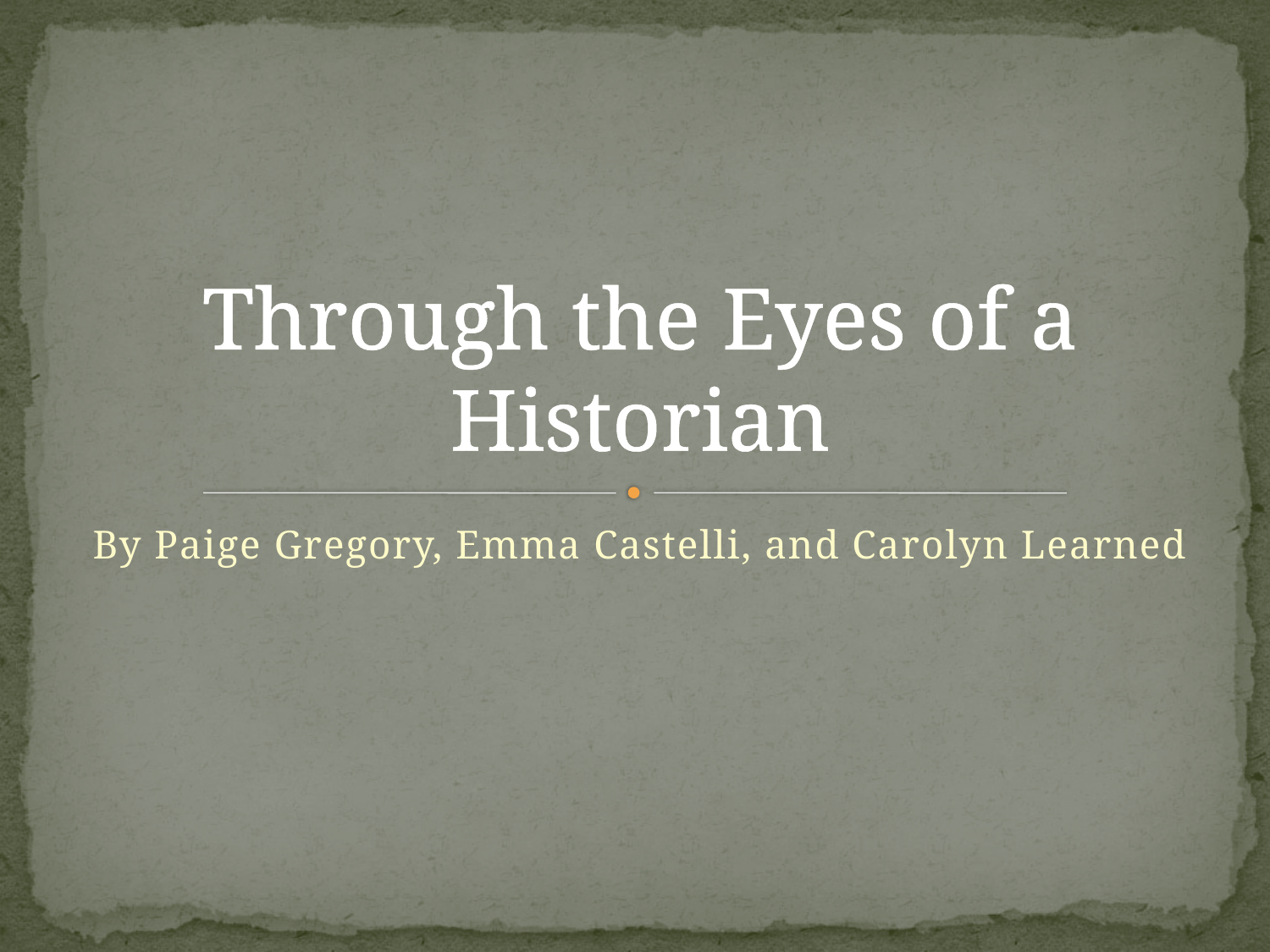

# Through the Eyes of a Historian
By Paige Gregory, Emma Castelli, and Carolyn Learned